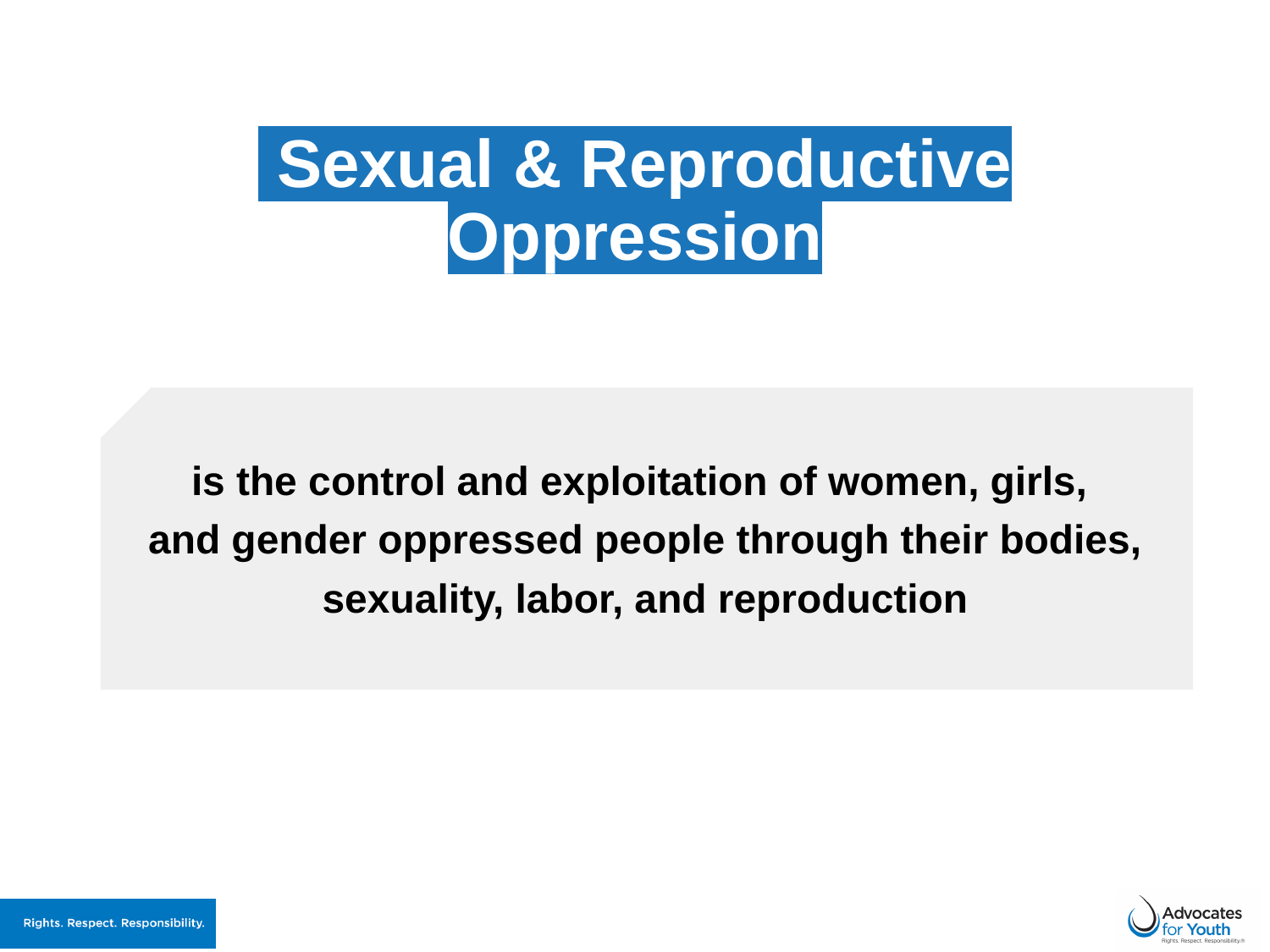

# Sexual & Reproductive Oppression
is the control and exploitation of women, girls,
and gender oppressed people through their bodies, sexuality, labor, and reproduction